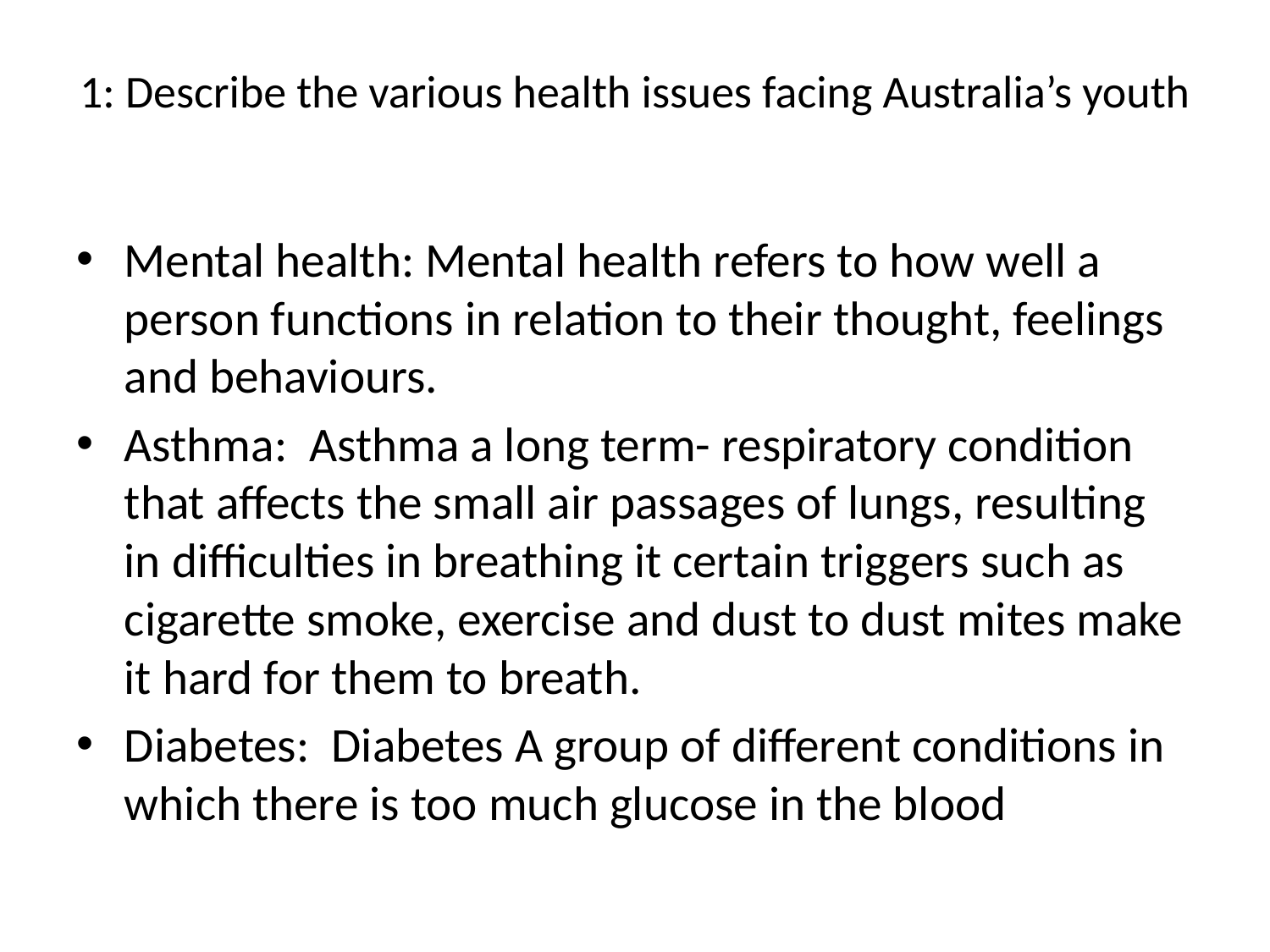

# 1: Describe the various health issues facing Australia’s youth
Mental health: Mental health refers to how well a person functions in relation to their thought, feelings and behaviours.
Asthma:  Asthma a long term- respiratory condition that affects the small air passages of lungs, resulting in difficulties in breathing it certain triggers such as cigarette smoke, exercise and dust to dust mites make it hard for them to breath.
Diabetes:  Diabetes A group of different conditions in which there is too much glucose in the blood